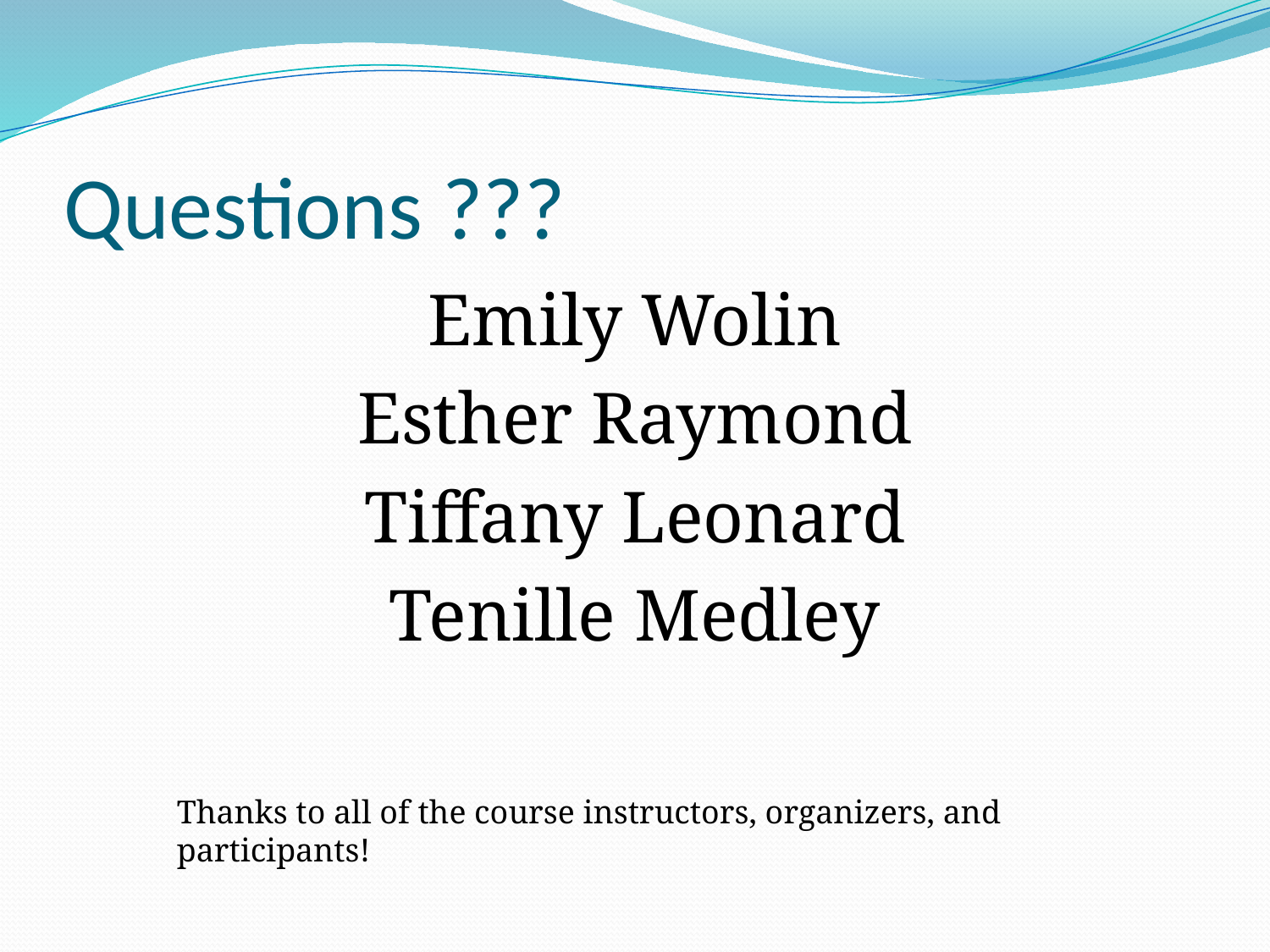

# Questions ???
Emily Wolin
Esther Raymond
Tiffany Leonard
Tenille Medley

Thanks to all of the course instructors, organizers, and participants!